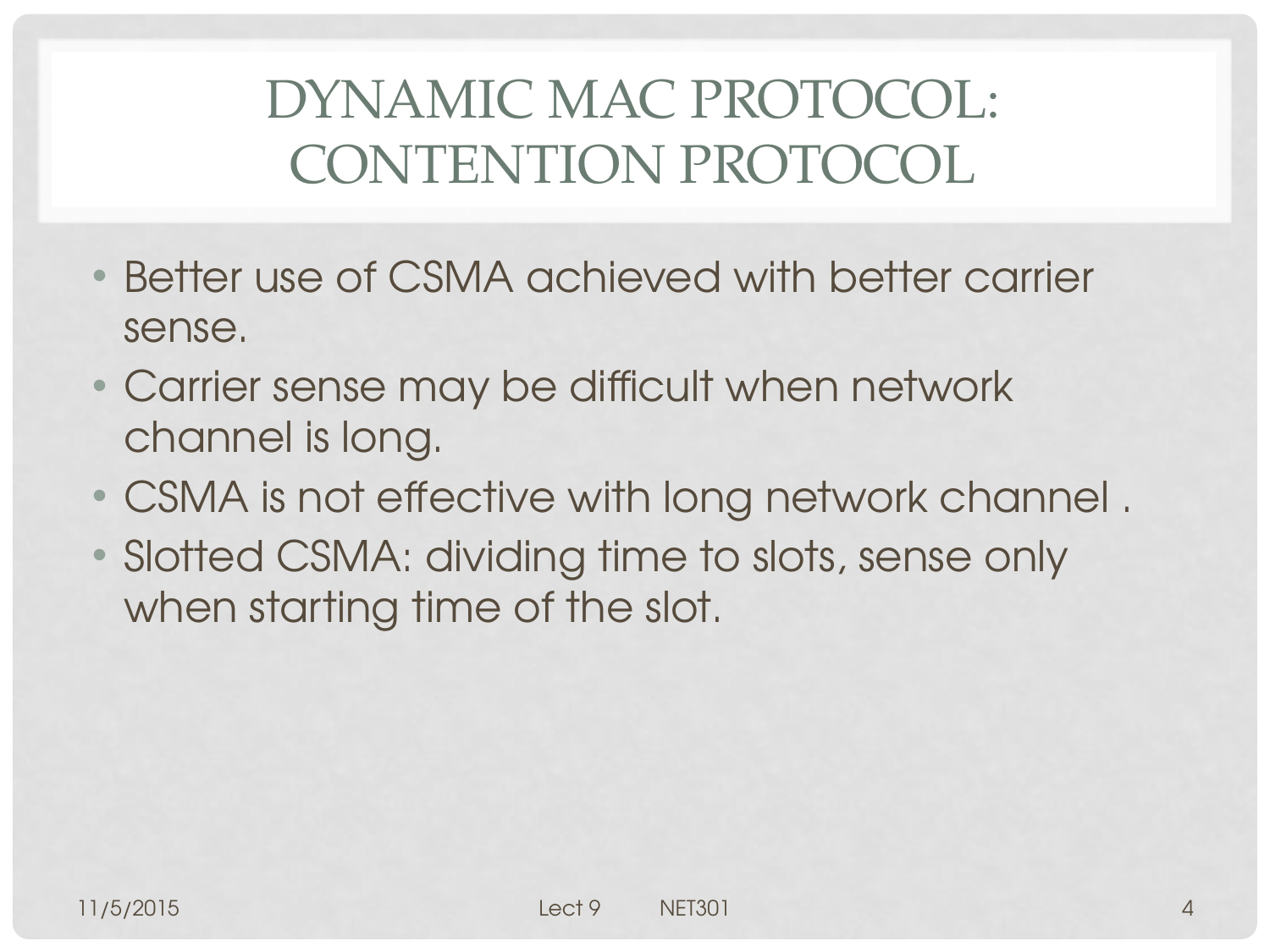

# Dynamic mac protocol: contention protocol
Better use of CSMA achieved with better carrier sense.
Carrier sense may be difficult when network channel is long.
CSMA is not effective with long network channel .
Slotted CSMA: dividing time to slots, sense only when starting time of the slot.

11/5/2015
Lect 9          NET301
4